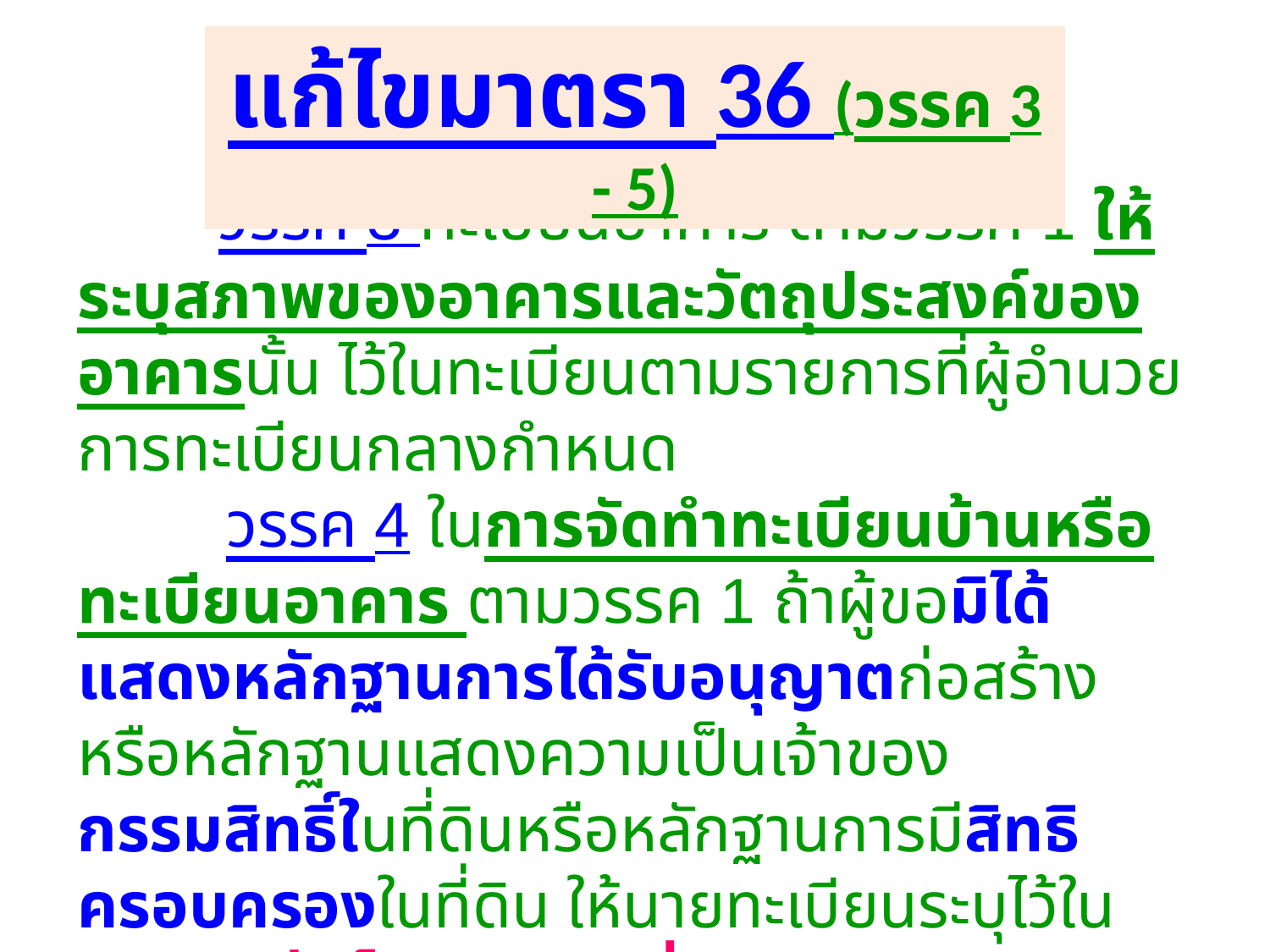

แก้ไขมาตรา 36 (วรรค 3 - 5)
       วรรค 3 ทะเบียนอาคาร ตามวรรค 1 ให้ระบุสภาพของอาคารและวัตถุประสงค์ของอาคารนั้น ไว้ในทะเบียนตามรายการที่ผู้อำนวยการทะเบียนกลางกำหนด
         วรรค 4 ในการจัดทำทะเบียนบ้านหรือทะเบียนอาคาร ตามวรรค 1 ถ้าผู้ขอมิได้แสดงหลักฐานการได้รับอนุญาตก่อสร้าง หรือหลักฐานแสดงความเป็นเจ้าของกรรมสิทธิ์ในที่ดินหรือหลักฐานการมีสิทธิครอบครองในที่ดิน ให้นายทะเบียนระบุไว้ในทะเบียนว่าเป็นทะเบียนชั่วคราว
         วรรค 5 การจัดทำทะเบียนบ้านและทะเบียนอาคารให้เป็นไปตามระเบียบที่ผู้อำนวยการทะเบียนกลางกำหนด”